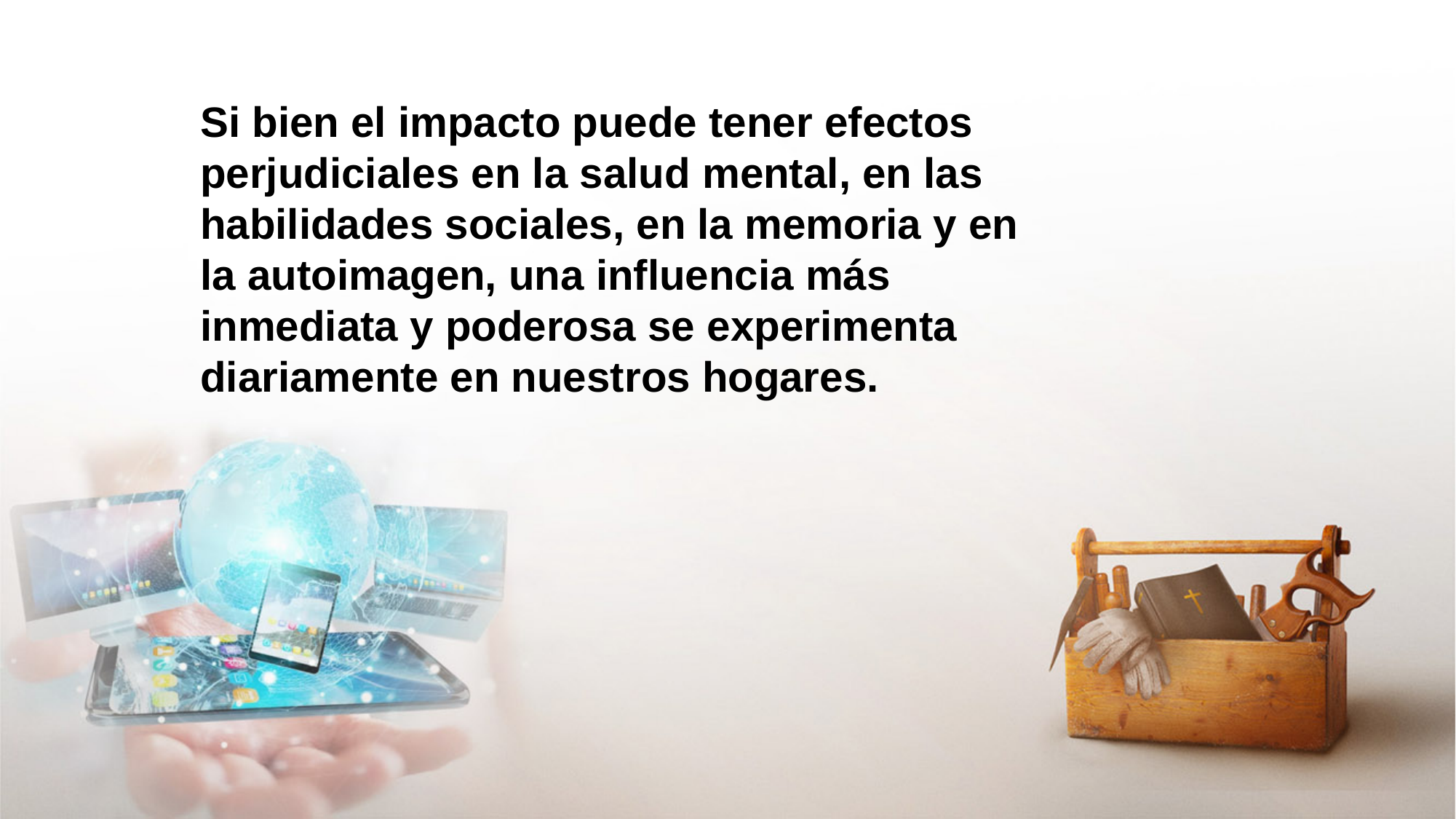

Si bien el impacto puede tener efectos perjudiciales en la salud mental, en las habilidades sociales, en la memoria y en la autoimagen, una influencia más inmediata y poderosa se experimenta diariamente en nuestros hogares.